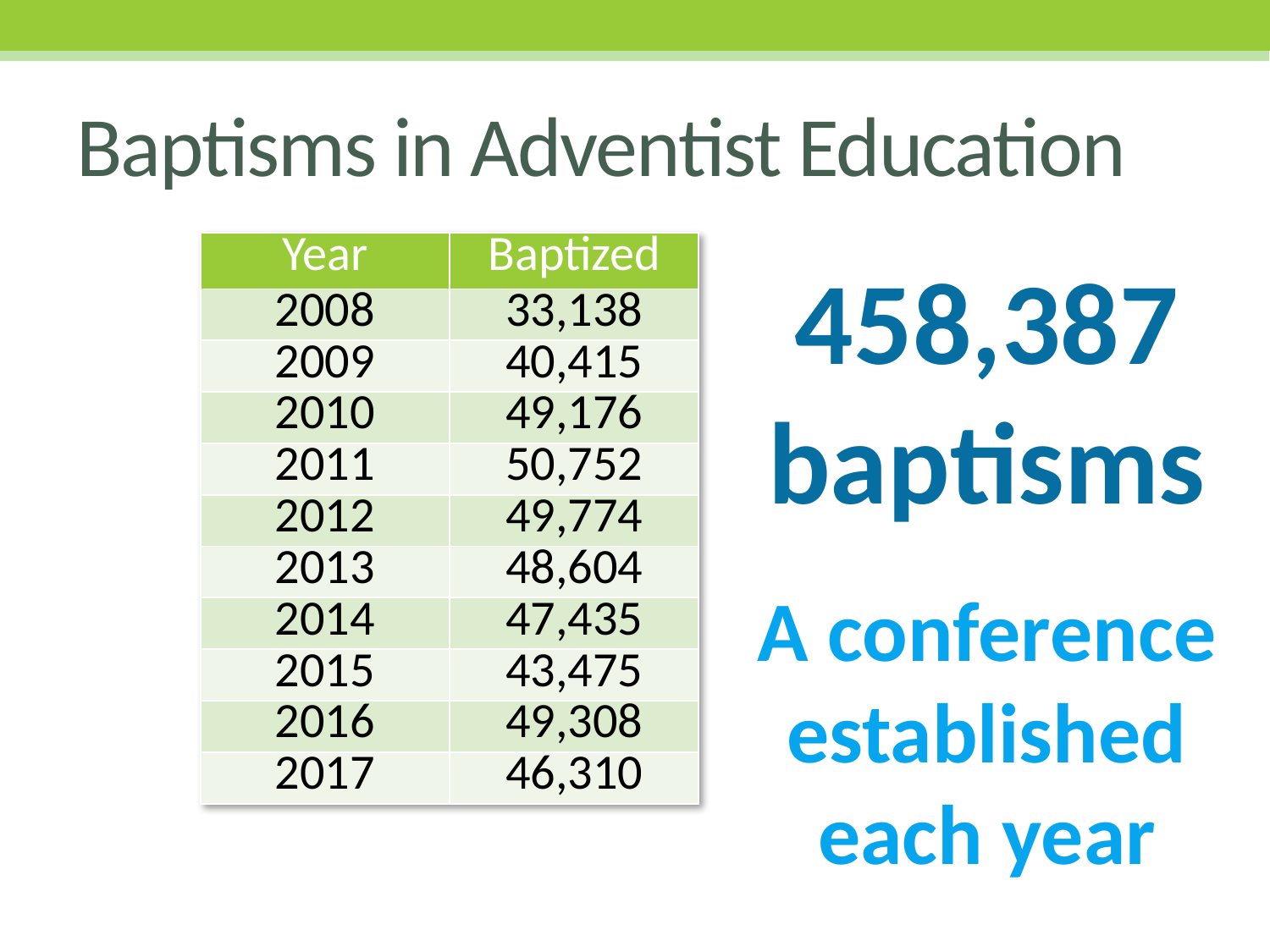

# Baptisms in Adventist Education
| Year | Baptized |
| --- | --- |
| 2008 | 33,138 |
| 2009 | 40,415 |
| 2010 | 49,176 |
| 2011 | 50,752 |
| 2012 | 49,774 |
| 2013 | 48,604 |
| 2014 | 47,435 |
| 2015 | 43,475 |
| 2016 | 49,308 |
| 2017 | 46,310 |
458,387
baptisms
A conference
established
each year